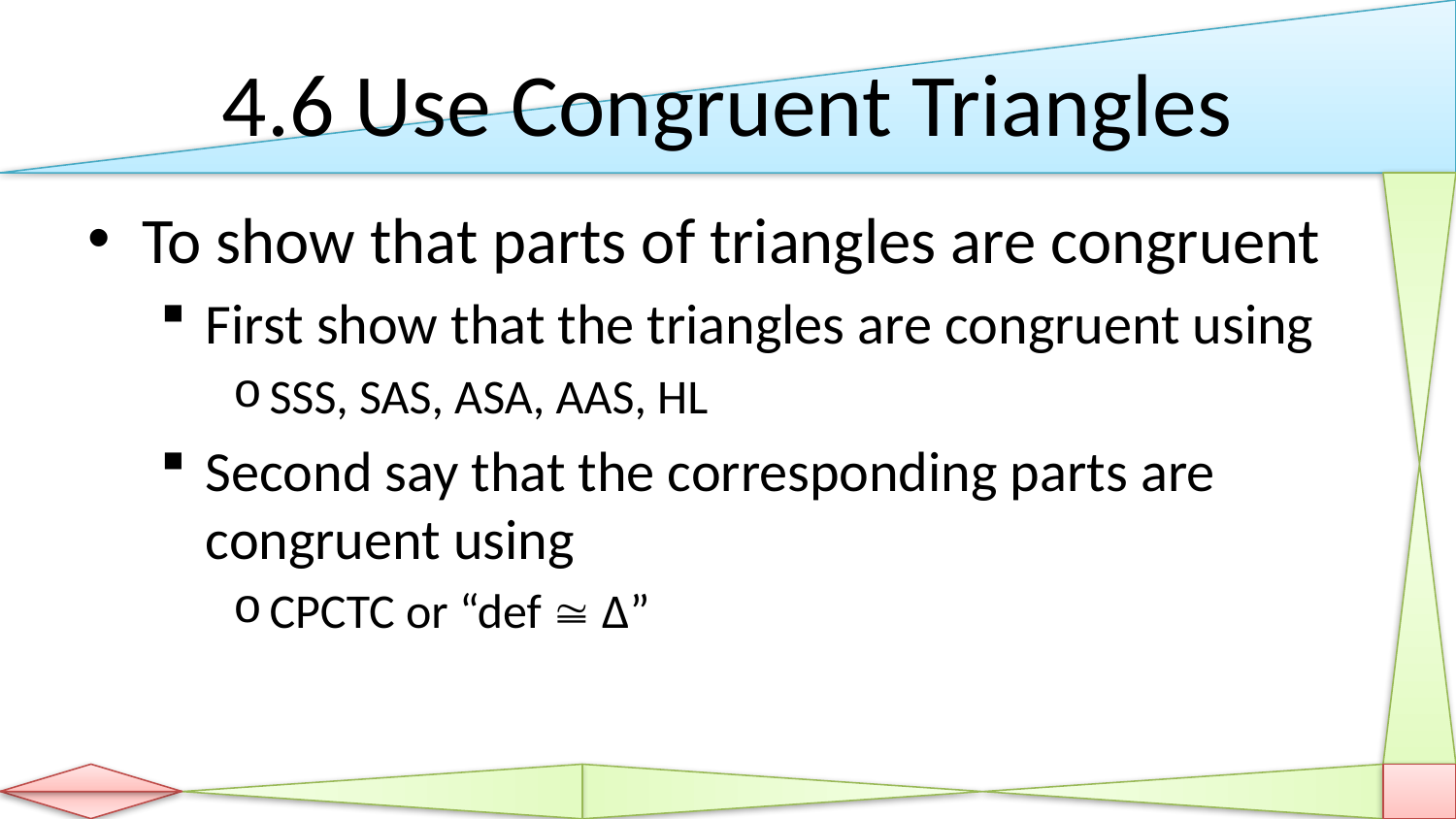

# 4.6 Use Congruent Triangles
To show that parts of triangles are congruent
First show that the triangles are congruent using
SSS, SAS, ASA, AAS, HL
Second say that the corresponding parts are congruent using
CPCTC or “def ≅ Δ”